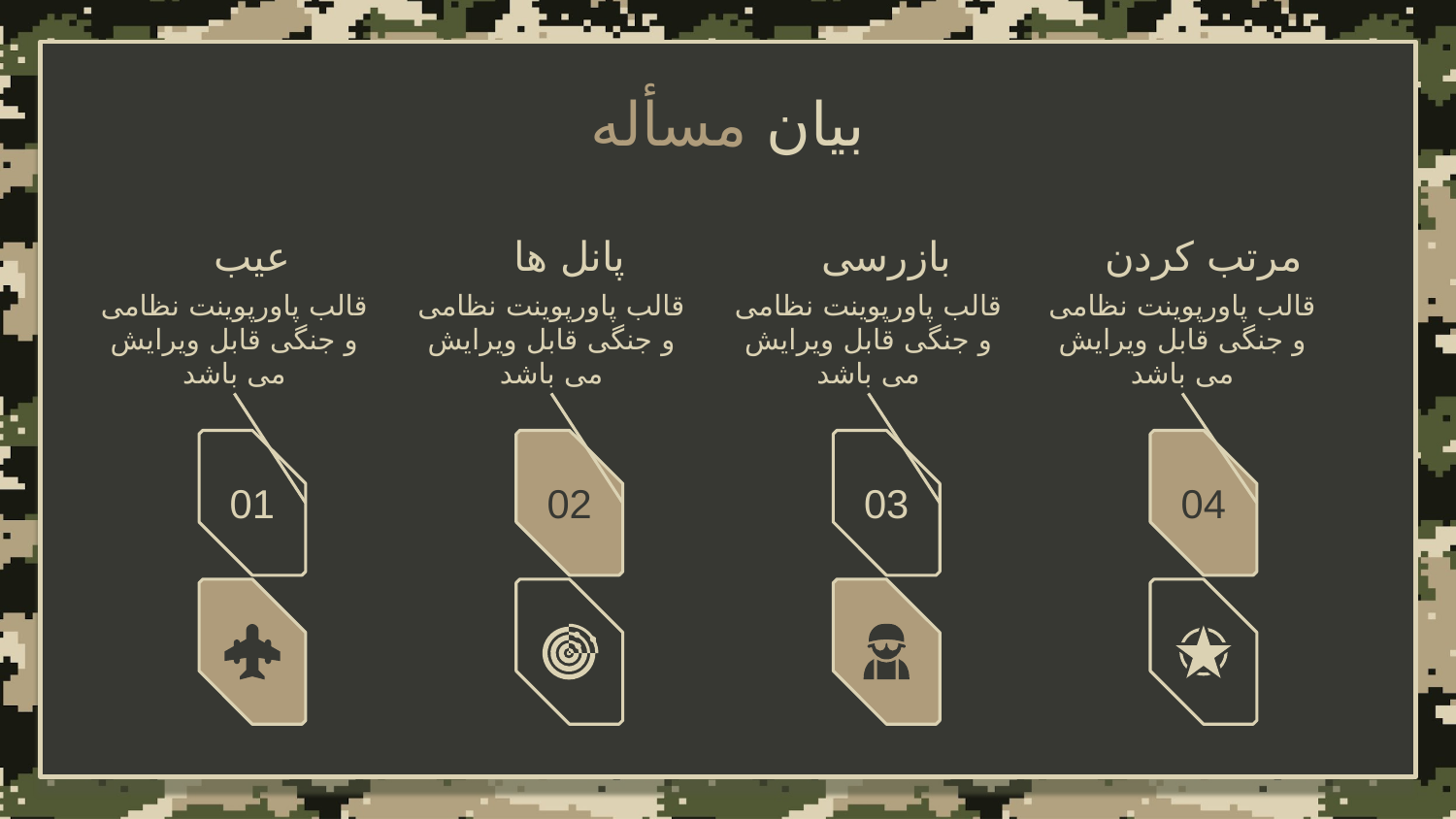

# بیان مسأله
عیب
پانل ها
بازرسی
مرتب کردن
قالب پاورپوینت نظامی و جنگی قابل ویرایش می باشد
قالب پاورپوینت نظامی و جنگی قابل ویرایش می باشد
قالب پاورپوینت نظامی و جنگی قابل ویرایش می باشد
قالب پاورپوینت نظامی و جنگی قابل ویرایش می باشد

01
02
03
04